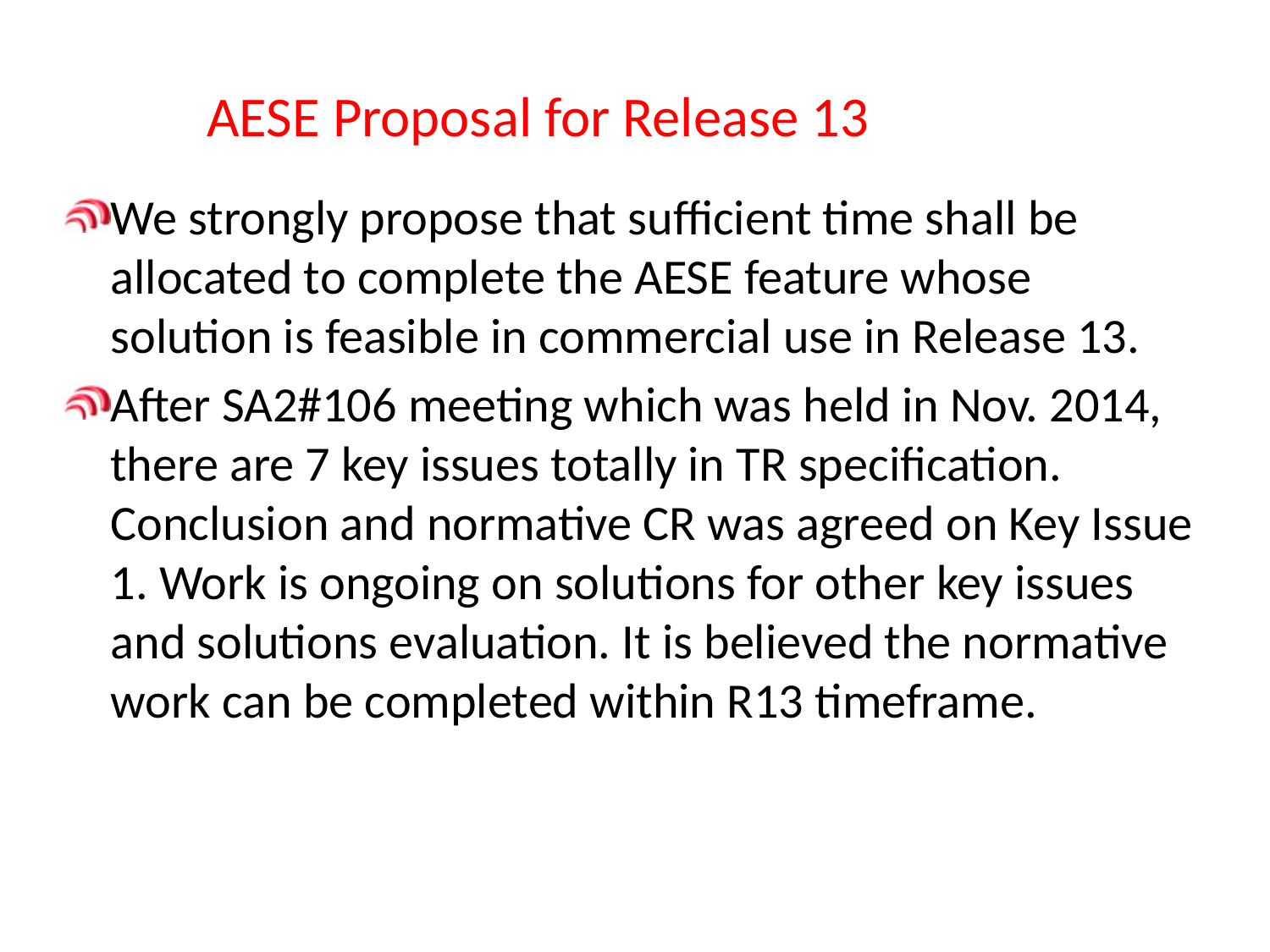

# AESE Proposal for Release 13
We strongly propose that sufficient time shall be allocated to complete the AESE feature whose solution is feasible in commercial use in Release 13.
After SA2#106 meeting which was held in Nov. 2014, there are 7 key issues totally in TR specification. Conclusion and normative CR was agreed on Key Issue 1. Work is ongoing on solutions for other key issues and solutions evaluation. It is believed the normative work can be completed within R13 timeframe.